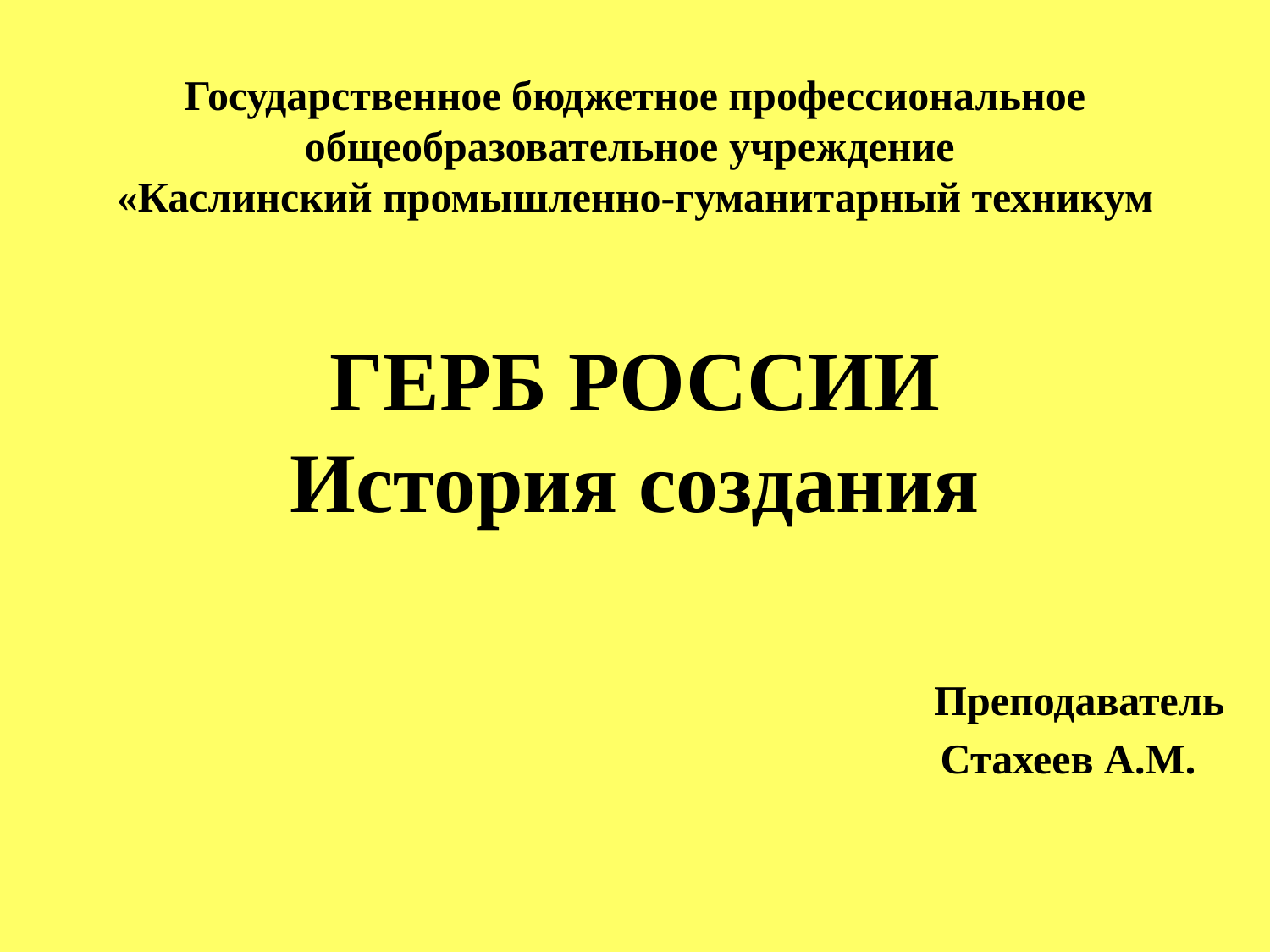

# Государственное бюджетное профессиональное общеобразовательное учреждение «Каслинский промышленно-гуманитарный техникум ГЕРБ РОССИИ История создания Преподаватель Стахеев А.М.